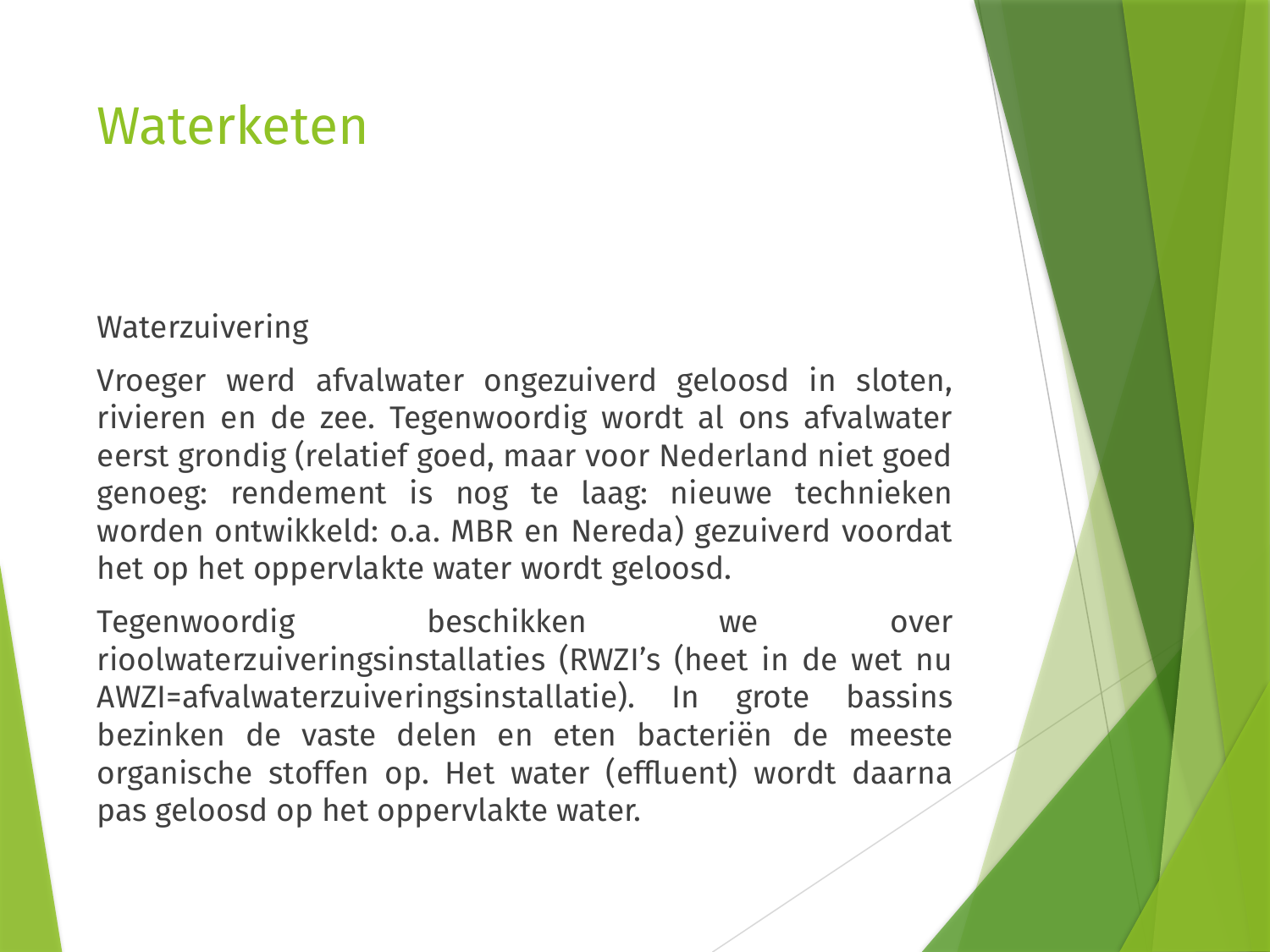

# Waterketen
Waterzuivering
Vroeger werd afvalwater ongezuiverd geloosd in sloten, rivieren en de zee. Tegenwoordig wordt al ons afvalwater eerst grondig (relatief goed, maar voor Nederland niet goed genoeg: rendement is nog te laag: nieuwe technieken worden ontwikkeld: o.a. MBR en Nereda) gezuiverd voordat het op het oppervlakte water wordt geloosd.
Tegenwoordig beschikken we over rioolwaterzuiveringsinstallaties (RWZI’s (heet in de wet nu AWZI=afvalwaterzuiveringsinstallatie). In grote bassins bezinken de vaste delen en eten bacteriën de meeste organische stoffen op. Het water (effluent) wordt daarna pas geloosd op het oppervlakte water.